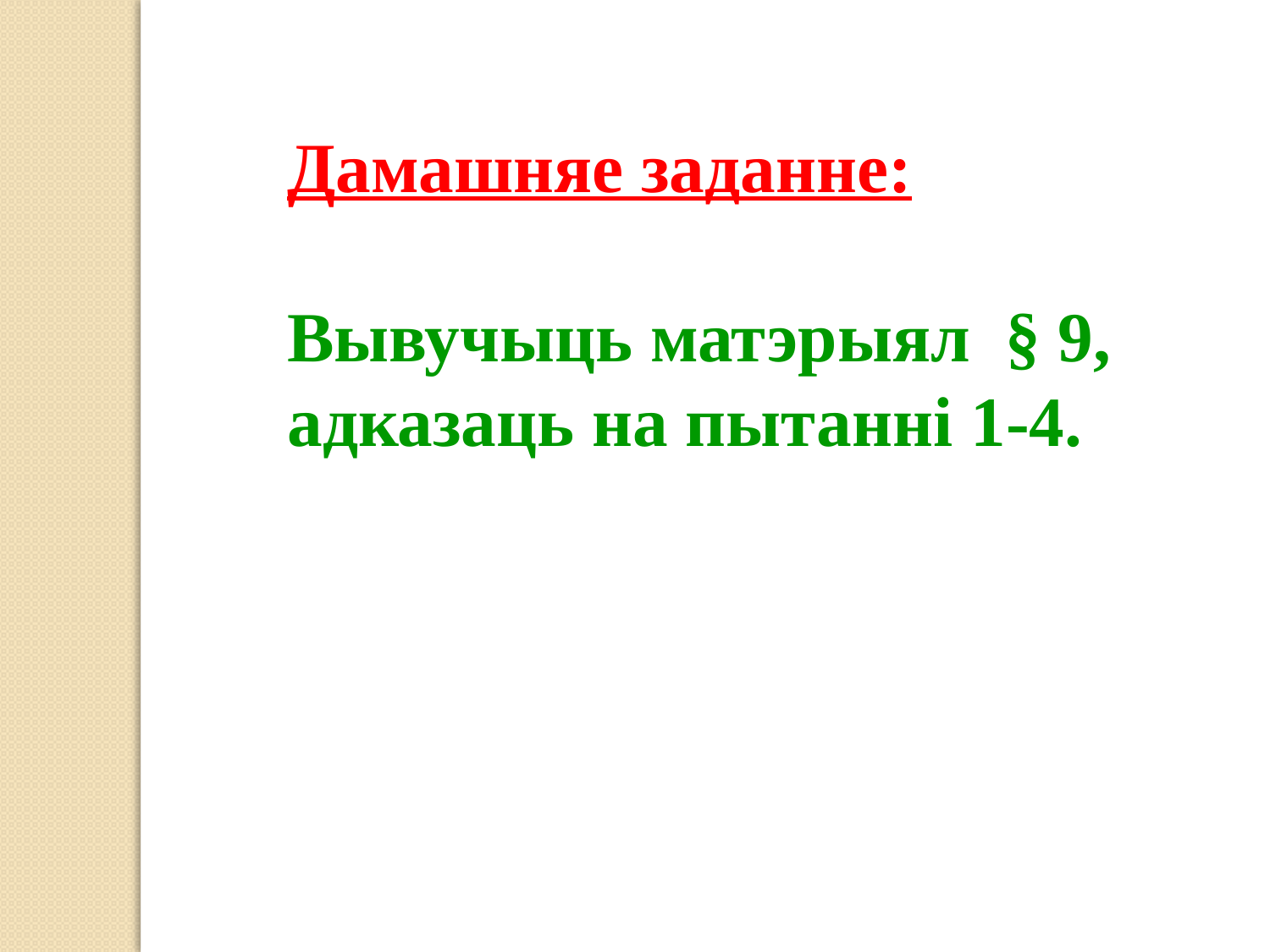

Дамашняе заданне:

Вывучыць матэрыял  § 9, адказаць на пытанні 1-4.